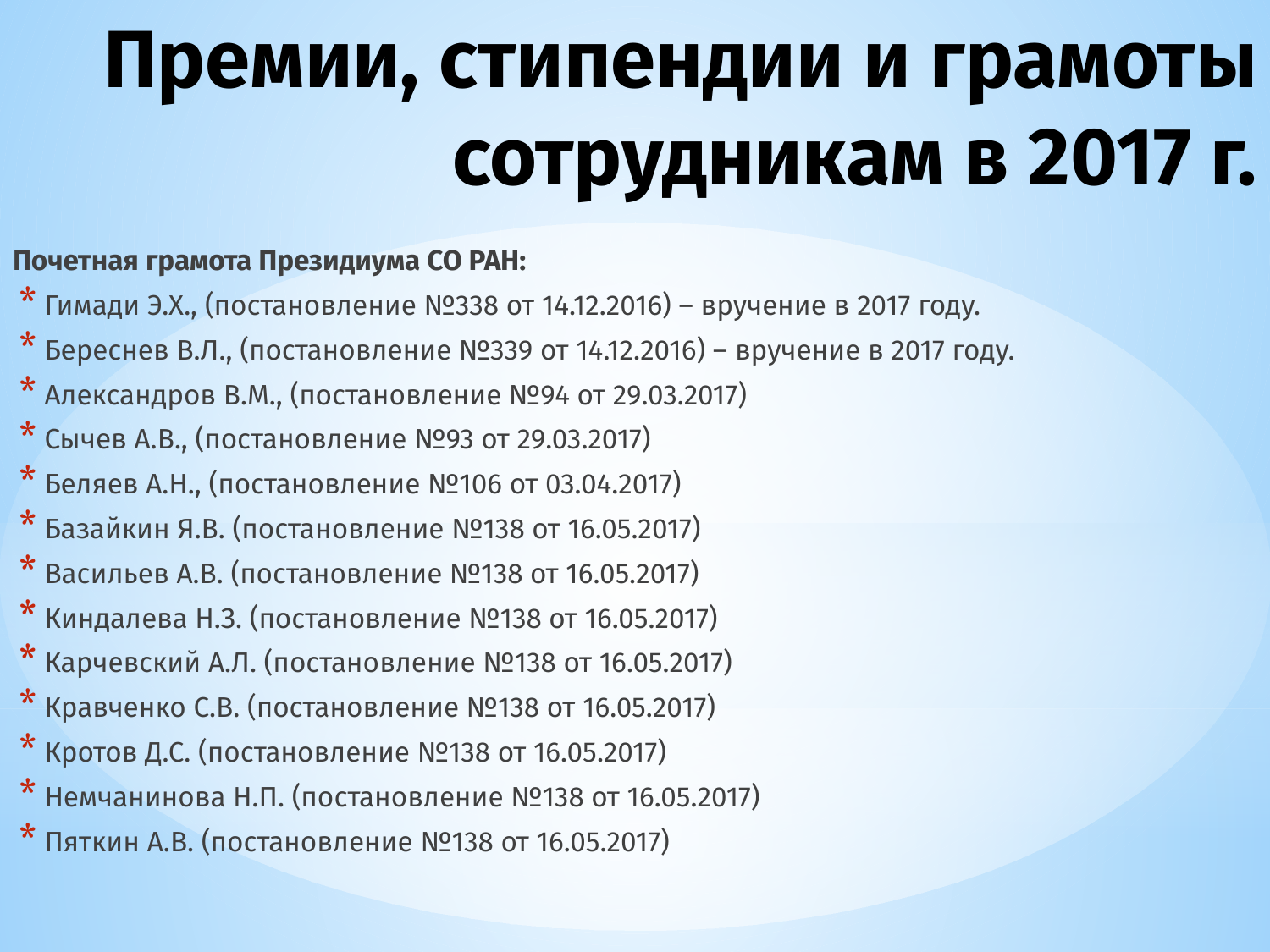

# Премии, стипендии и грамоты сотрудникам в 2017 г.
Почетная грамота Президиума СО РАН:
Гимади Э.Х., (постановление №338 от 14.12.2016) – вручение в 2017 году.
Береснев В.Л., (постановление №339 от 14.12.2016) – вручение в 2017 году.
Александров В.М., (постановление №94 от 29.03.2017)
Сычев А.В., (постановление №93 от 29.03.2017)
Беляев А.Н., (постановление №106 от 03.04.2017)
Базайкин Я.В. (постановление №138 от 16.05.2017)
Васильев А.В. (постановление №138 от 16.05.2017)
Киндалева Н.З. (постановление №138 от 16.05.2017)
Карчевский А.Л. (постановление №138 от 16.05.2017)
Кравченко С.В. (постановление №138 от 16.05.2017)
Кротов Д.С. (постановление №138 от 16.05.2017)
Немчанинова Н.П. (постановление №138 от 16.05.2017)
Пяткин А.В. (постановление №138 от 16.05.2017)